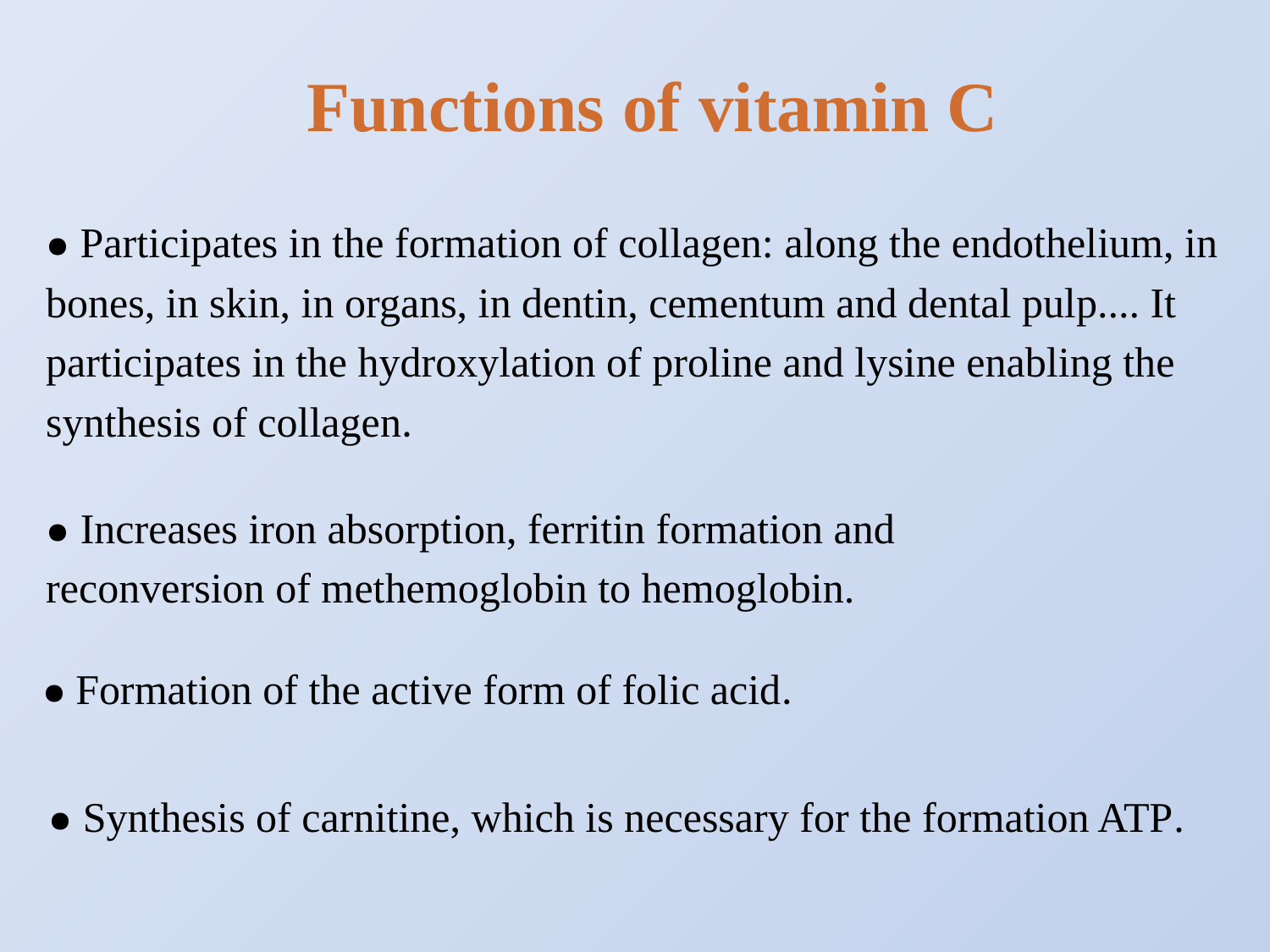

Functions of vitamin C
• Participates in the formation of collagen: along the endothelium, in bones, in skin, in organs, in dentin, cementum and dental pulp.... It participates in the hydroxylation of proline and lysine enabling the synthesis of collagen.
• Increases iron absorption, ferritin formation and reconversion of methemoglobin to hemoglobin.

• Formation of the active form of folic acid.

• Synthesis of carnitine, which is necessary for the formation ATP.